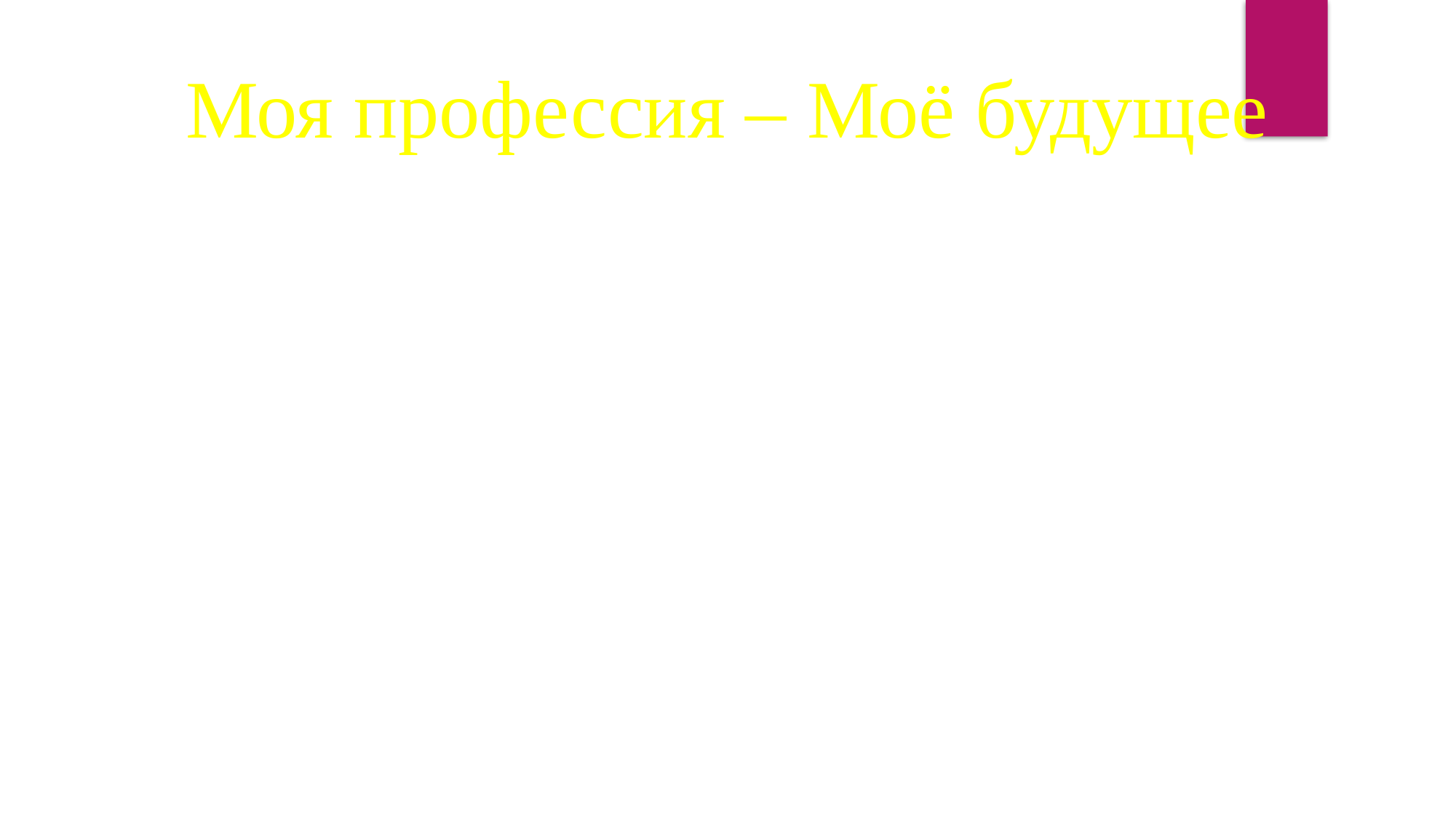

Моя профессия – Моё будущее
Выполнил: студент 22 группы Злыгостев Андрей
Проверила: Загдажапова С.Д